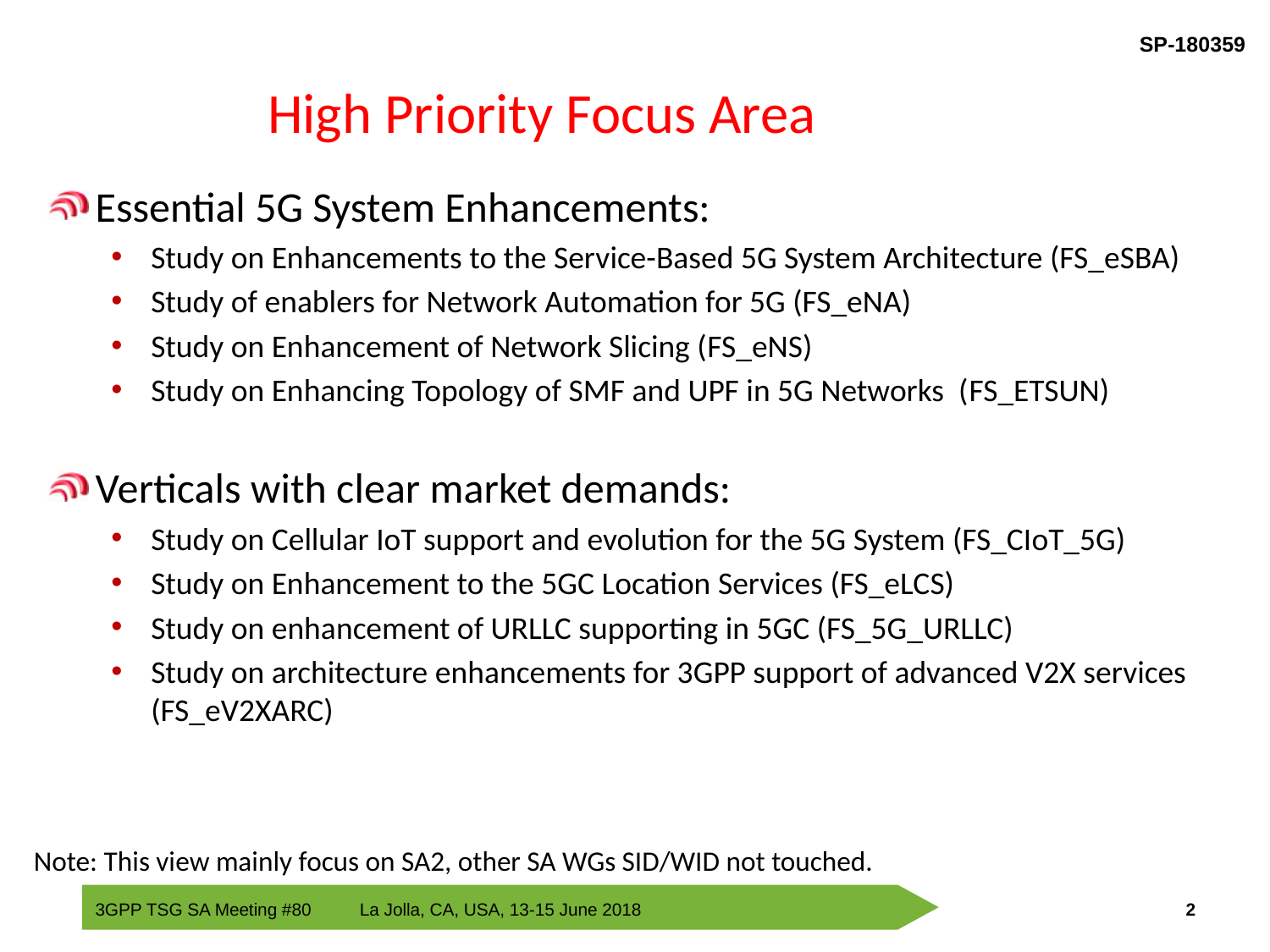

# High Priority Focus Area
Essential 5G System Enhancements:
Study on Enhancements to the Service-Based 5G System Architecture (FS_eSBA)
Study of enablers for Network Automation for 5G (FS_eNA)
Study on Enhancement of Network Slicing (FS_eNS)
Study on Enhancing Topology of SMF and UPF in 5G Networks  (FS_ETSUN)

Verticals with clear market demands:
Study on Cellular IoT support and evolution for the 5G System (FS_CIoT_5G)
Study on Enhancement to the 5GC Location Services (FS_eLCS)
Study on enhancement of URLLC supporting in 5GC (FS_5G_URLLC)
Study on architecture enhancements for 3GPP support of advanced V2X services (FS_eV2XARC)

Note: This view mainly focus on SA2, other SA WGs SID/WID not touched.